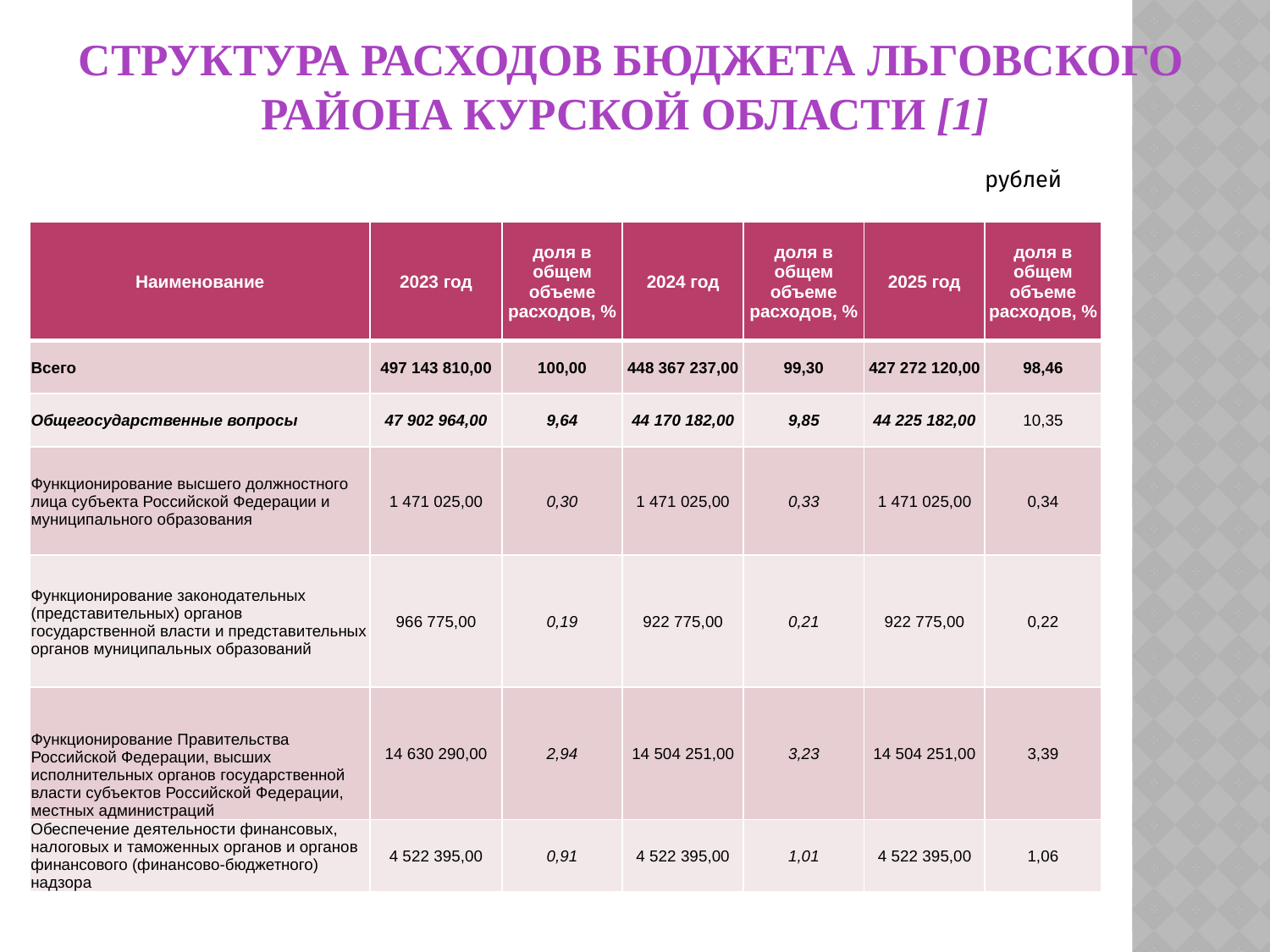

# СТРУКТУРА РАСХОДОВ БЮДЖЕТА ЛЬГОВСКОГО РАЙОНА КУРСКОЙ ОБЛАСТИ [1]
рублей
| Наименование | 2023 год | доля в общем объеме расходов, % | 2024 год | доля в общем объеме расходов, % | 2025 год | доля в общем объеме расходов, % |
| --- | --- | --- | --- | --- | --- | --- |
| Всего | 497 143 810,00 | 100,00 | 448 367 237,00 | 99,30 | 427 272 120,00 | 98,46 |
| Общегосударственные вопросы | 47 902 964,00 | 9,64 | 44 170 182,00 | 9,85 | 44 225 182,00 | 10,35 |
| Функционирование высшего должностного лица субъекта Российской Федерации и муниципального образования | 1 471 025,00 | 0,30 | 1 471 025,00 | 0,33 | 1 471 025,00 | 0,34 |
| Функционирование законодательных (представительных) органов государственной власти и представительных органов муниципальных образований | 966 775,00 | 0,19 | 922 775,00 | 0,21 | 922 775,00 | 0,22 |
| Функционирование Правительства Российской Федерации, высших исполнительных органов государственной власти субъектов Российской Федерации, местных администраций | 14 630 290,00 | 2,94 | 14 504 251,00 | 3,23 | 14 504 251,00 | 3,39 |
| Обеспечение деятельности финансовых, налоговых и таможенных органов и органов финансового (финансово-бюджетного) надзора | 4 522 395,00 | 0,91 | 4 522 395,00 | 1,01 | 4 522 395,00 | 1,06 |